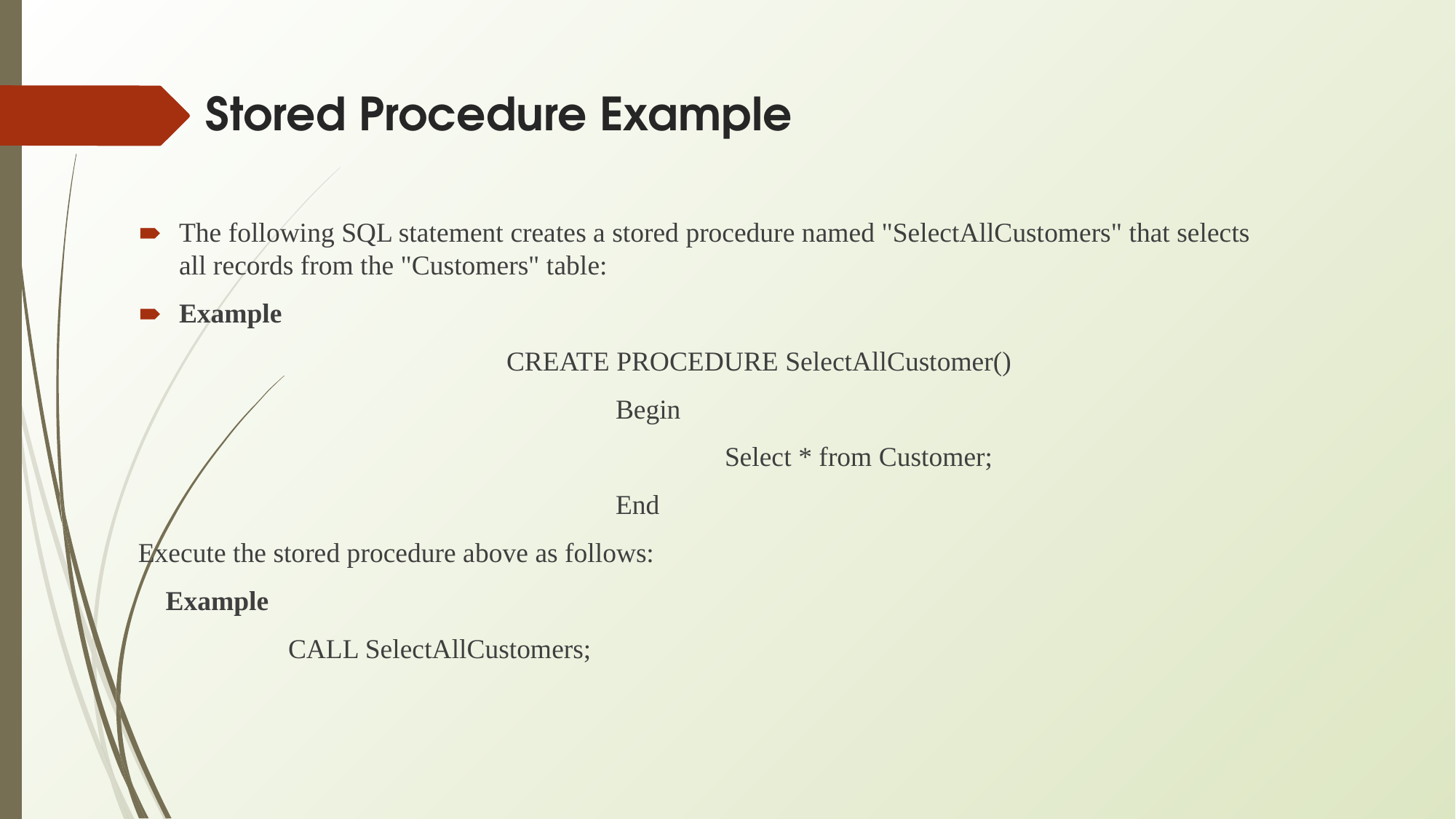

# Stored Procedure Example
The following SQL statement creates a stored procedure named "SelectAllCustomers" that selects all records from the "Customers" table:
Example
   				CREATE PROCEDURE SelectAllCustomer()
					Begin
	 					Select * from Customer;
					End
Execute the stored procedure above as follows:
    Example
    		CALL SelectAllCustomers;